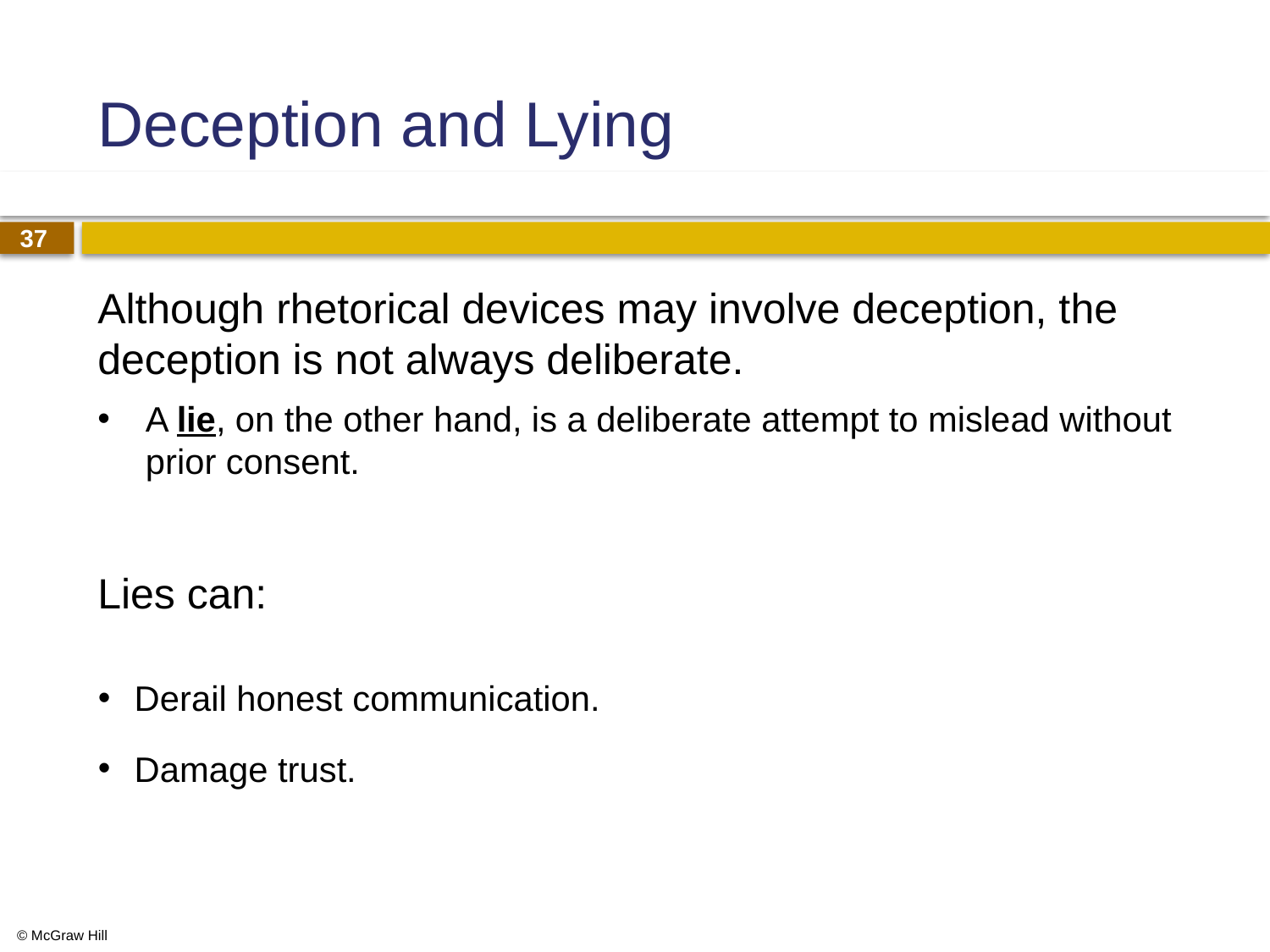

# Deception and Lying
Although rhetorical devices may involve deception, the deception is not always deliberate.
A lie, on the other hand, is a deliberate attempt to mislead without prior consent.

Lies can:

Derail honest communication.
Damage trust.